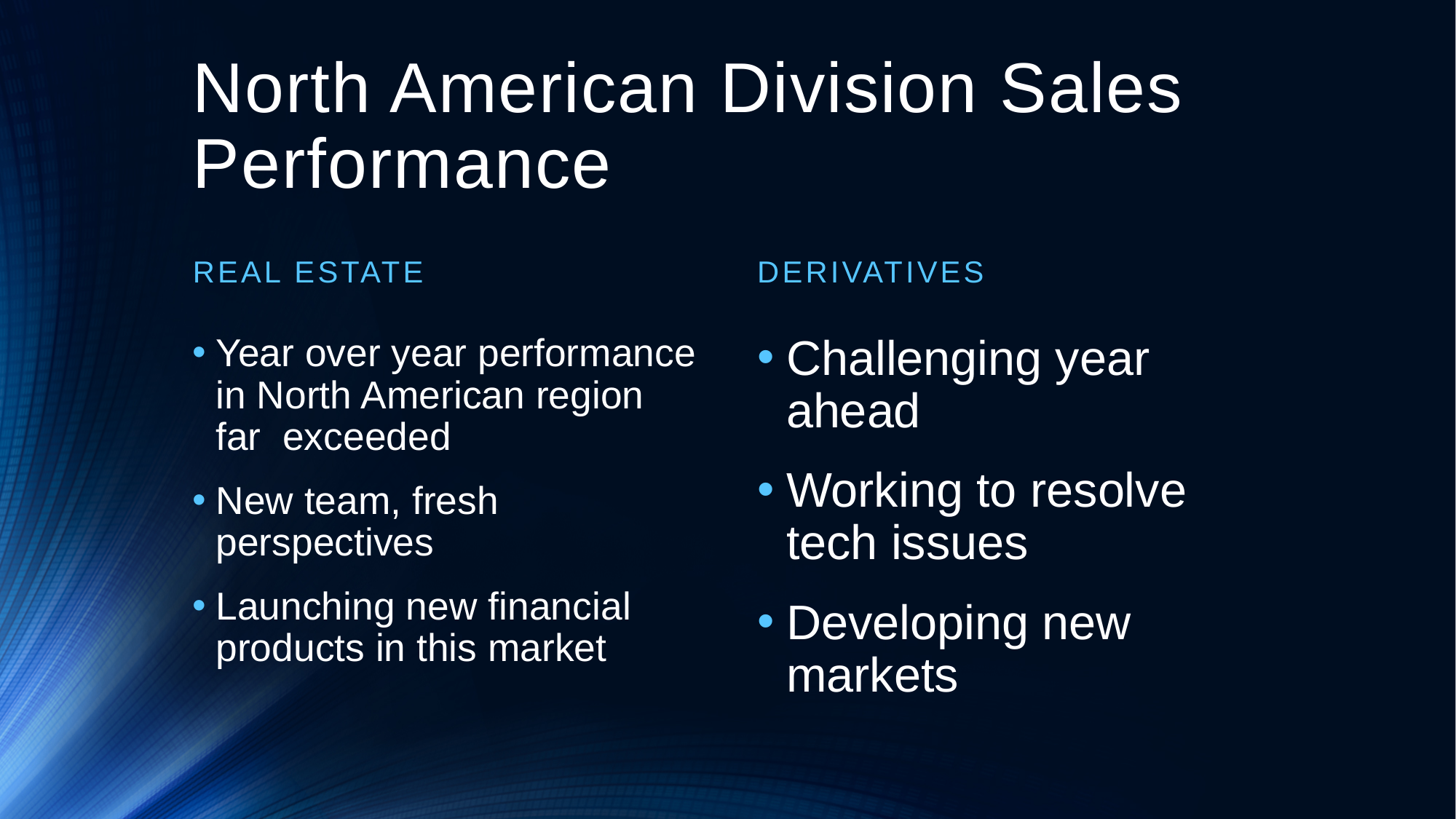

# North American Division Sales Performance
Real Estate
Derivatives
Year over year performance in North American region far  exceeded
New team, fresh perspectives
Launching new financial products in this market
Challenging year ahead
Working to resolve tech issues
Developing new markets